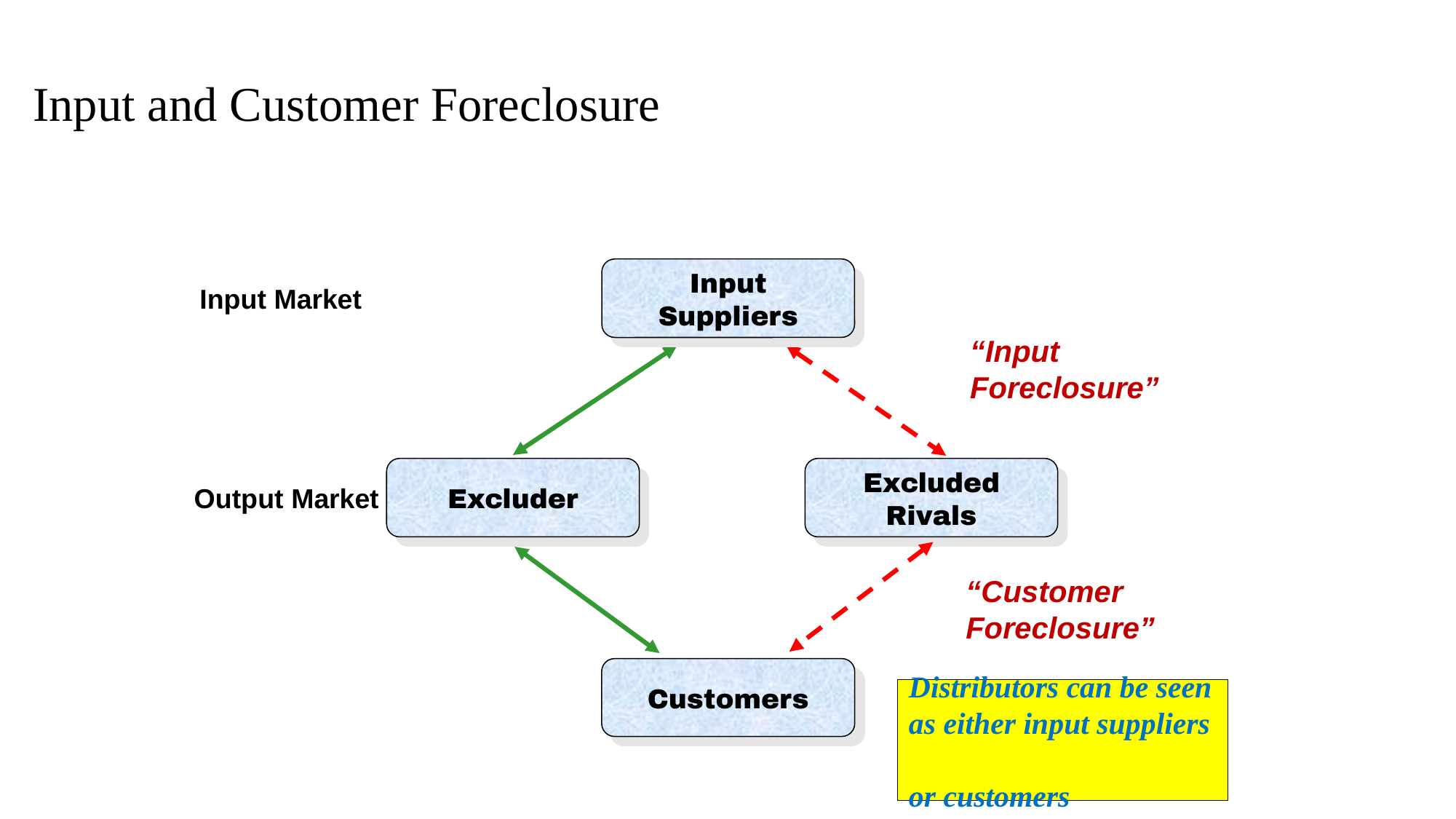

# Input and Customer Foreclosure
Input Suppliers
Input Market
“Input Foreclosure”

Excluder
Excluded Rivals
Output Market

“Customer
Foreclosure”
Customers
Distributors can be seen as either input suppliers
or customers